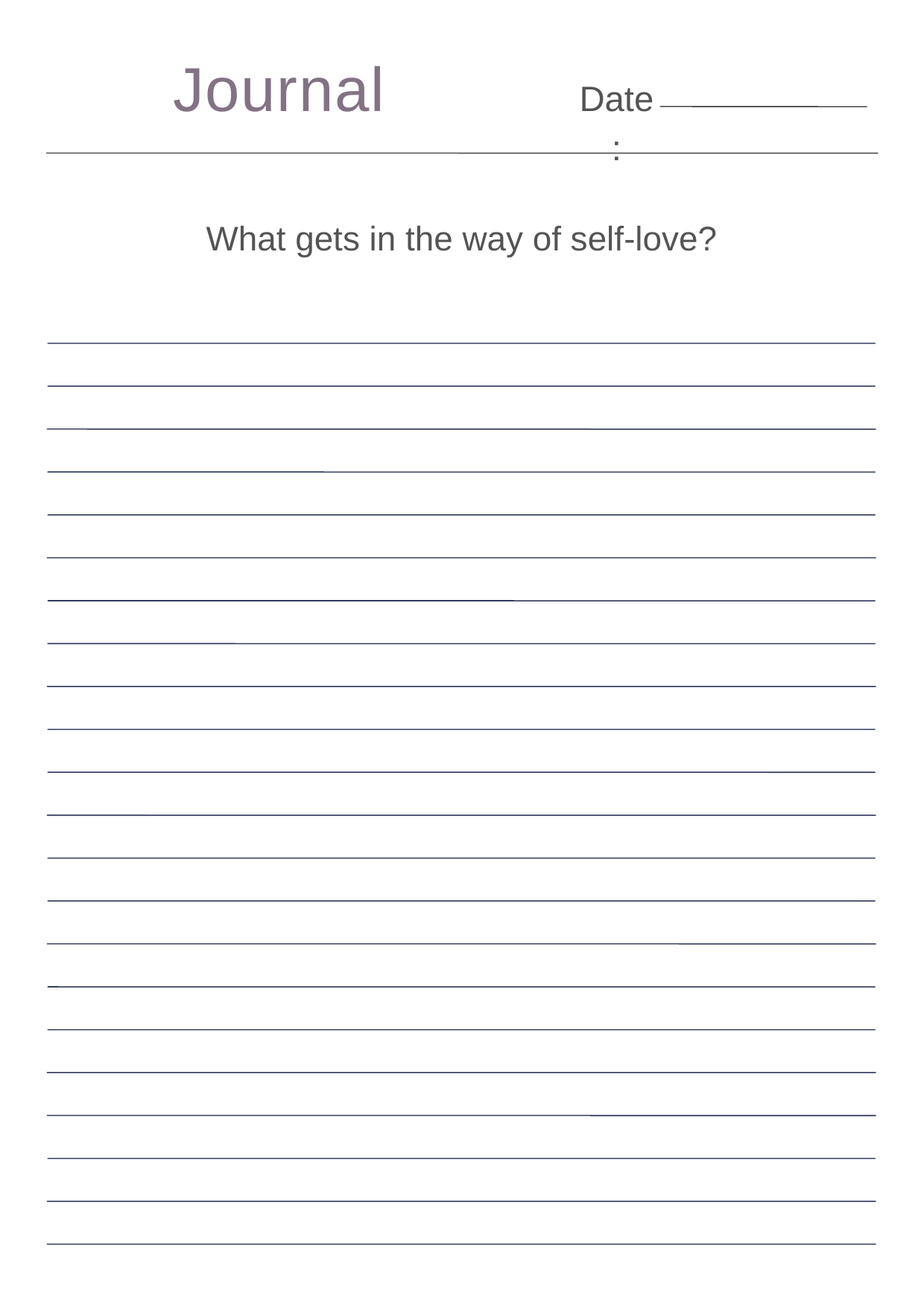

Journal
Date:

What gets in the way of self-love?